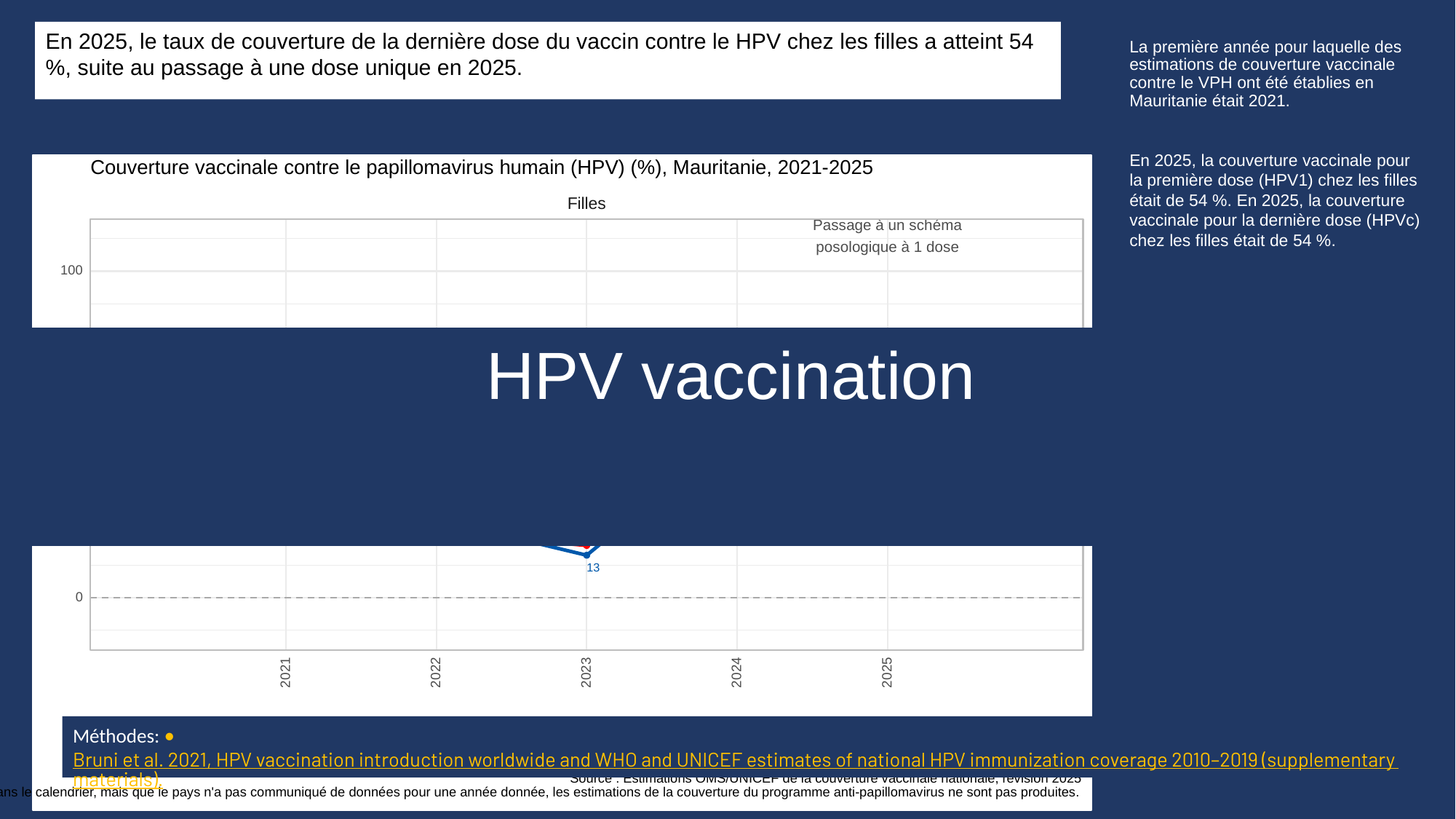

En 2025, le taux de couverture de la dernière dose du vaccin contre le HPV chez les filles a atteint 54 %, suite au passage à une dose unique en 2025.
La première année pour laquelle des estimations de couverture vaccinale contre le VPH ont été établies en Mauritanie était 2021.

En 2025, la couverture vaccinale pour la première dose (HPV1) chez les filles était de 54 %. En 2025, la couverture vaccinale pour la dernière dose (HPVc) chez les filles était de 54 %.

Couverture vaccinale contre le papillomavirus humain (HPV) (%), Mauritanie, 2021-2025
Filles

Passage à un schéma

posologique à 1 dose
100

80

60
54

51

Couverture (%)

54

51
40
35

20

16
20
24

13

0

2023
2021
2022
2024
2025
HPVc
HPV1

Source : Estimations OMS/UNICEF de la couverture vaccinale nationale, révision 2025
Pour certains pays, si le vaccin anti-papillomavirus figure dans le calendrier, mais que le pays n'a pas communiqué de données pour une année donnée, les estimations de la couverture du programme anti-papillomavirus ne sont pas produites.
HPV vaccination
Méthodes: • Bruni et al. 2021, HPV vaccination introduction worldwide and WHO and UNICEF estimates of national HPV immunization coverage 2010–2019 (supplementary materials).